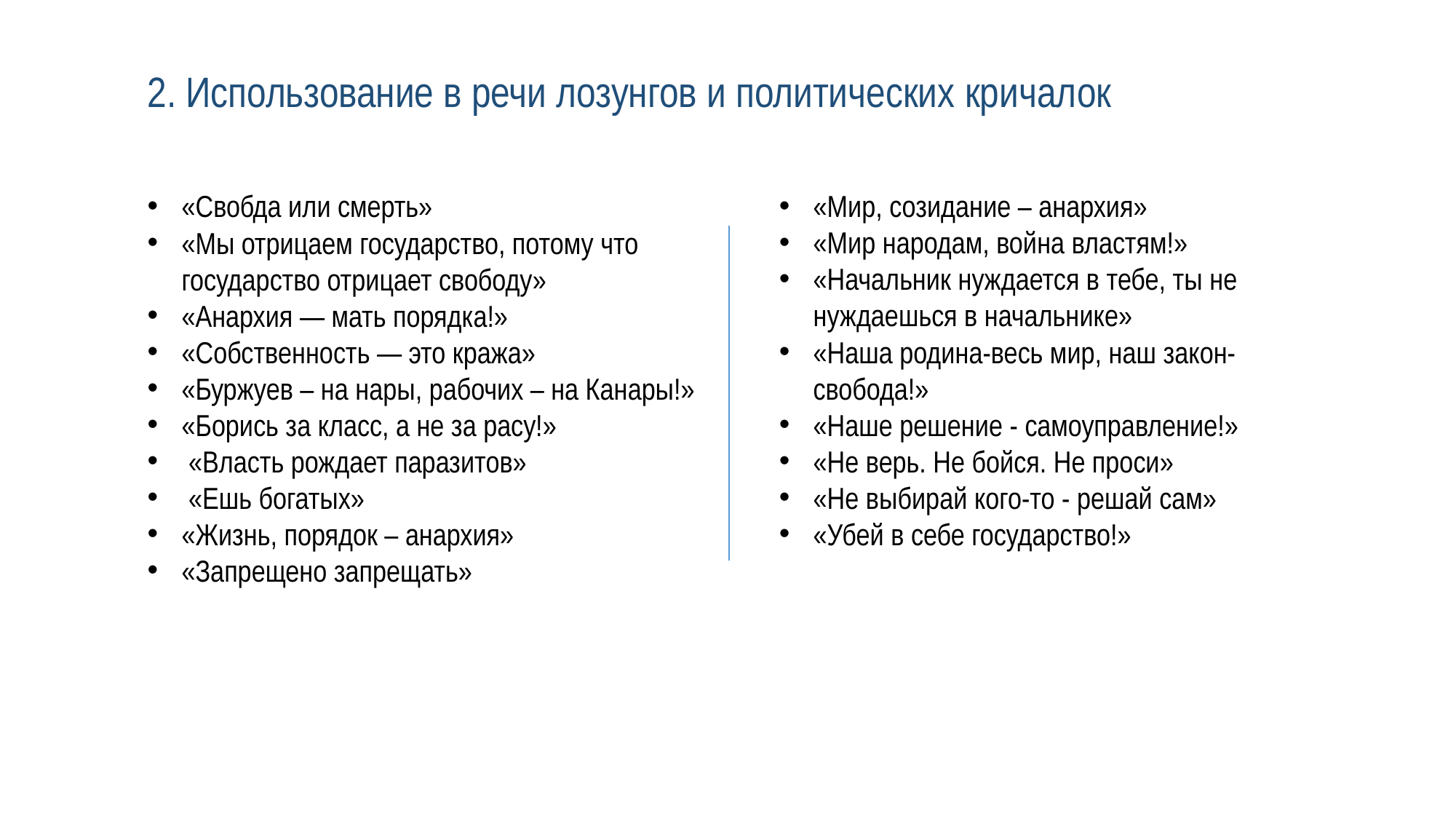

2. Использование в речи лозунгов и политических кричалок
«Свобда или смерть»
«Мы отрицаем государство, потому что государство отрицает свободу»
«Анархия — мать порядка!»
«Собственность — это кража»
«Буржуев – на нары, рабочих – на Канары!»
«Борись за класс, а не за расу!»
 «Власть рождает паразитов»
 «Ешь богатых»
«Жизнь, порядок – анархия»
«Запрещено запрещать»

«Мир, созидание – анархия»
«Мир народам, война властям!»
«Начальник нуждается в тебе, ты не нуждаешься в начальнике»
«Наша родина-весь мир, наш закон-свобода!»
«Наше решение - самоуправление!»
«Не верь. Не бойся. Не проси»
«Не выбирай кого-то - решай сам»
«Убей в себе государство!»